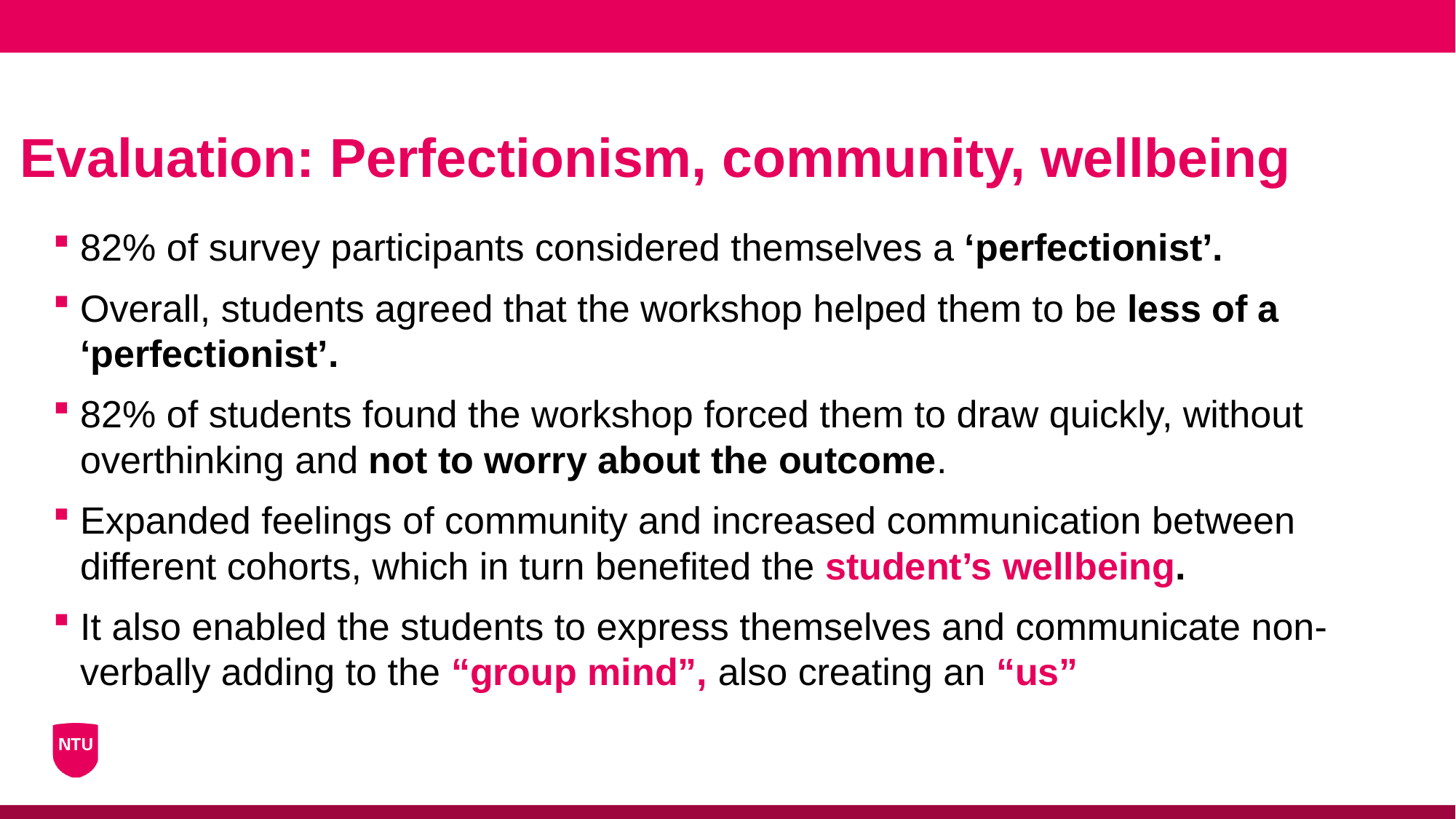

# Evaluation: Perfectionism, community, wellbeing
82% of survey participants considered themselves a ‘perfectionist’.
Overall, students agreed that the workshop helped them to be less of a ‘perfectionist’.
82% of students found the workshop forced them to draw quickly, without overthinking and not to worry about the outcome.
Expanded feelings of community and increased communication between different cohorts, which in turn benefited the student’s wellbeing.
It also enabled the students to express themselves and communicate non-verbally adding to the “group mind”, also creating an “us”